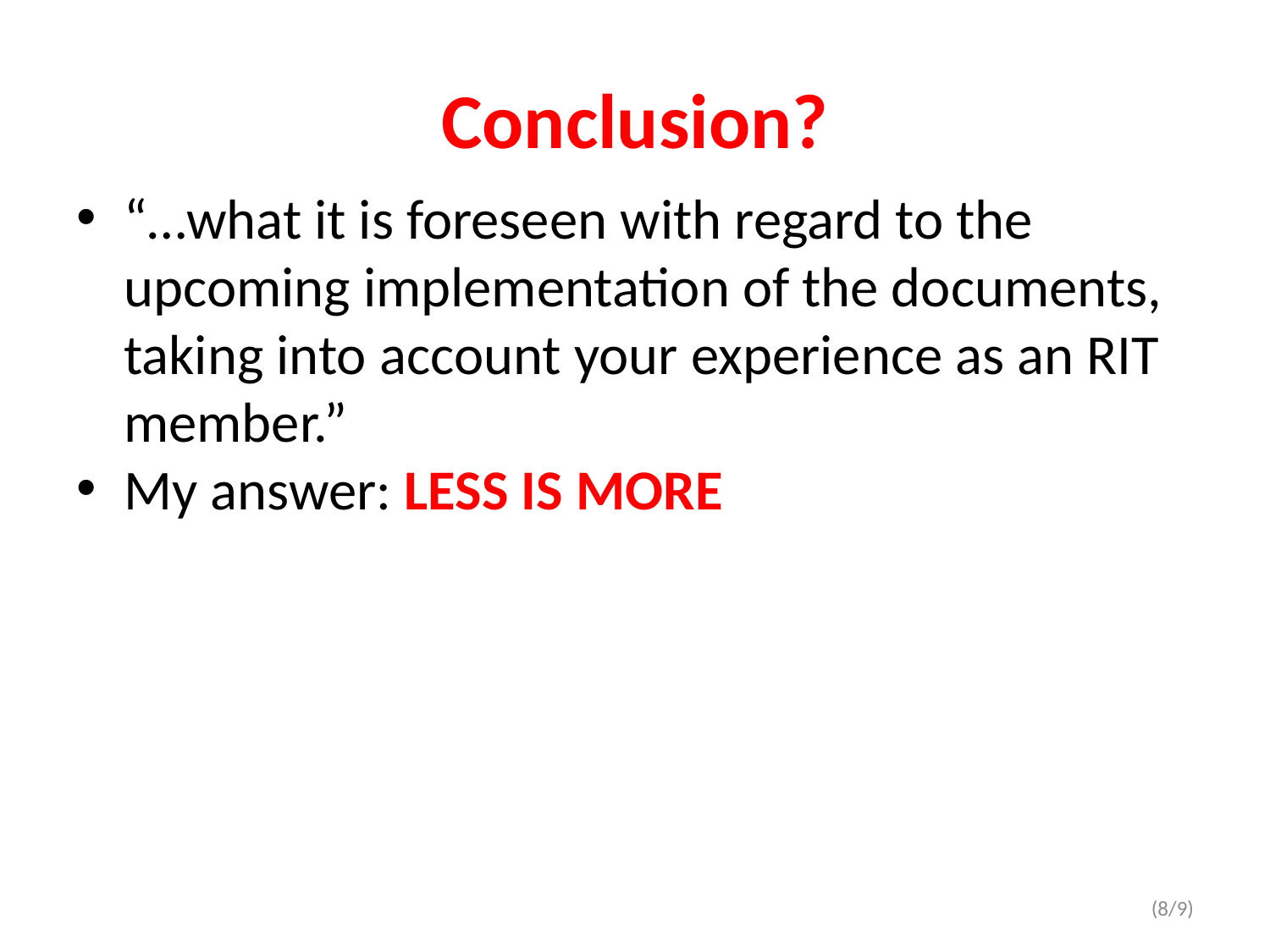

(8/9)
# Conclusion?
“…what it is foreseen with regard to the upcoming implementation of the documents, taking into account your experience as an RIT member.”
My answer: LESS IS MORE